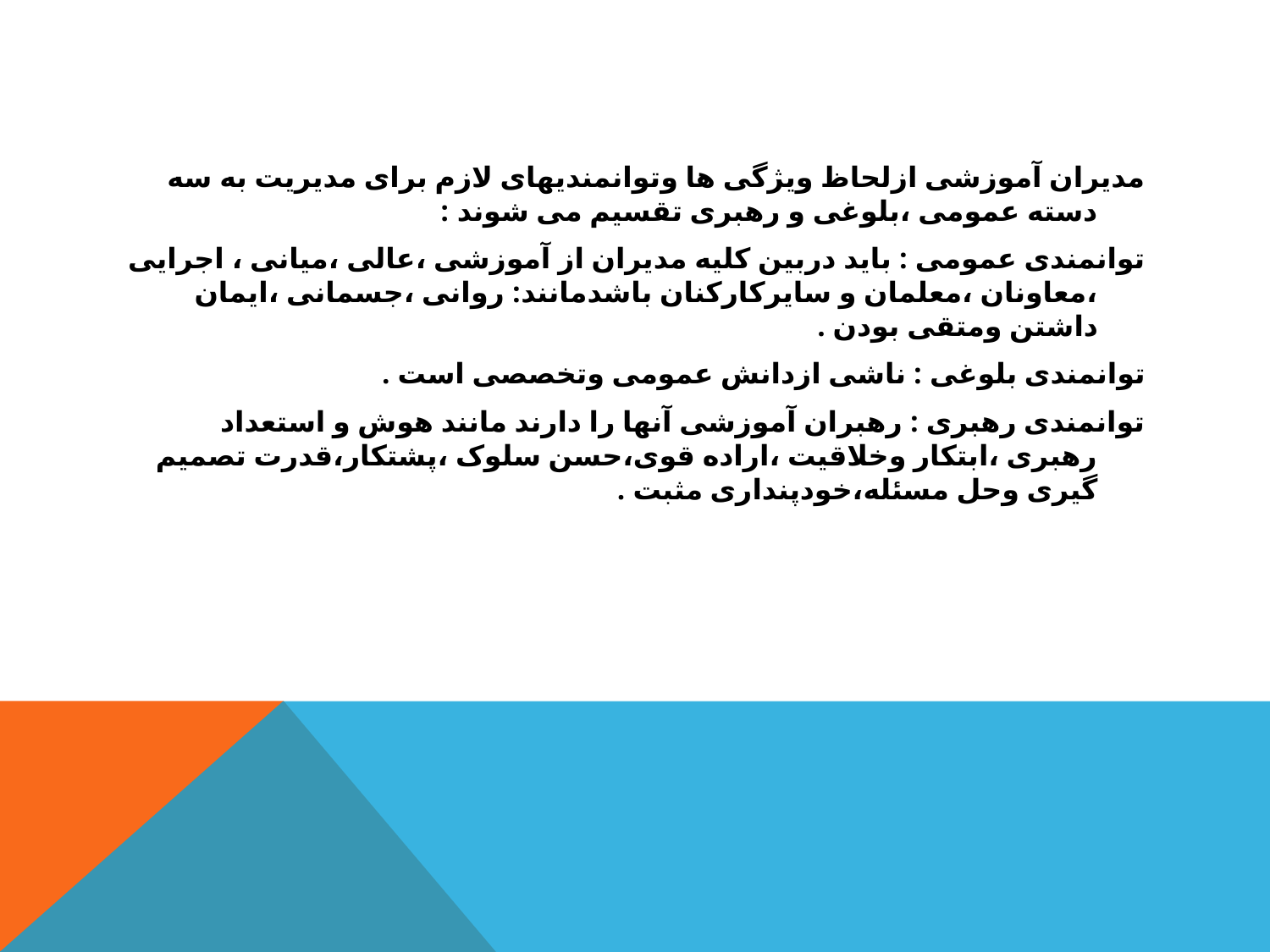

مدیران آموزشی ازلحاظ ویژگی ها وتوانمندیهای لازم برای مدیریت به سه دسته عمومی ،بلوغی و رهبری تقسیم می شوند :
توانمندی عمومی : باید دربین کلیه مدیران از آموزشی ،عالی ،میانی ، اجرایی ،معاونان ،معلمان و سایرکارکنان باشدمانند: روانی ،جسمانی ،ایمان داشتن ومتقی بودن .
توانمندی بلوغی : ناشی ازدانش عمومی وتخصصی است .
توانمندی رهبری : رهبران آموزشی آنها را دارند مانند هوش و استعداد رهبری ،ابتکار وخلاقیت ،اراده قوی،حسن سلوک ،پشتکار،قدرت تصمیم گیری وحل مسئله،خودپنداری مثبت .